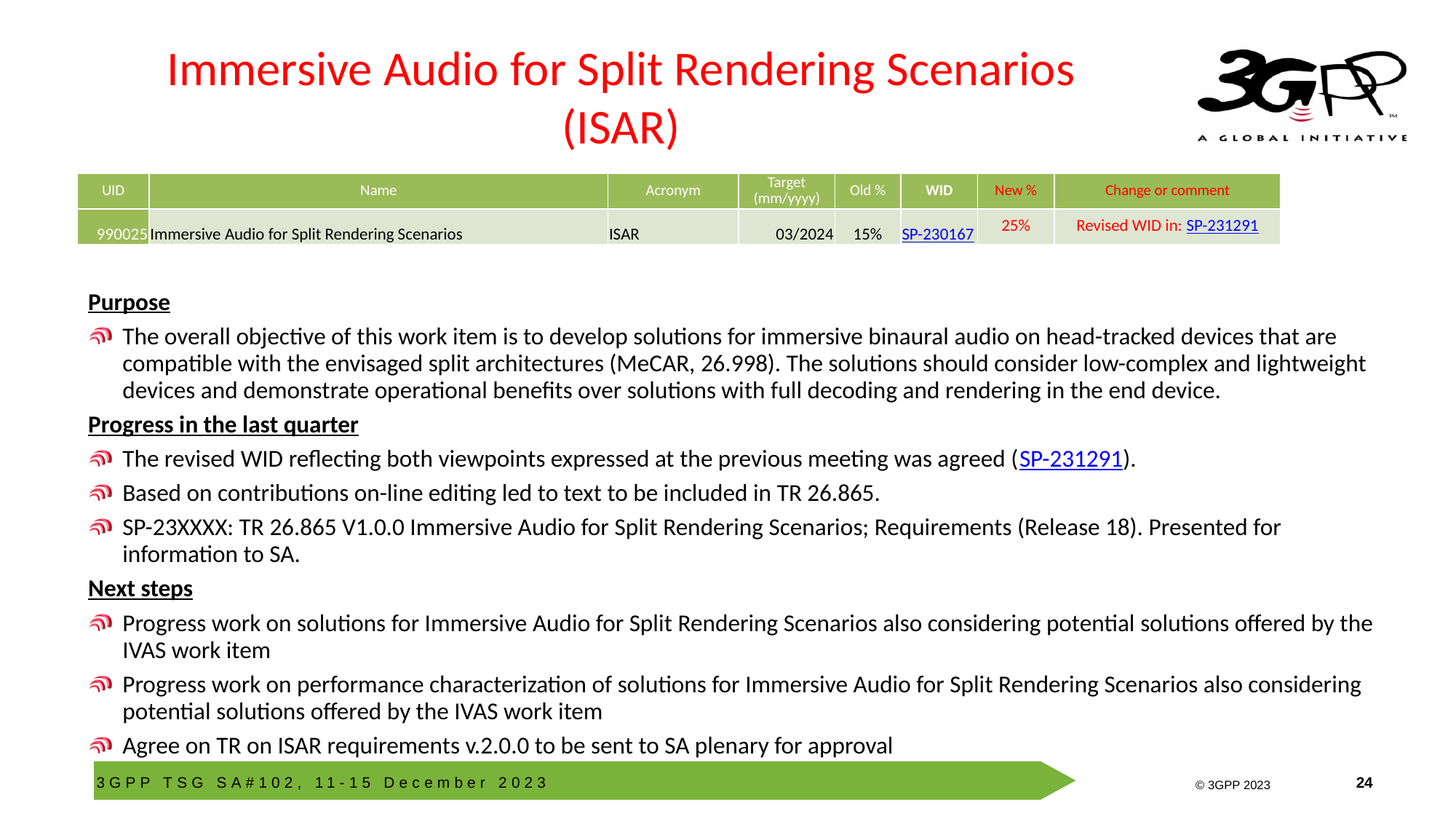

# Immersive Audio for Split Rendering Scenarios (ISAR)
| UID | Name | Acronym | Target (mm/yyyy) | Old % | WID | New % | Change or comment |
| --- | --- | --- | --- | --- | --- | --- | --- |
| 990025 | Immersive Audio for Split Rendering Scenarios | ISAR | 03/2024 | 15% | SP-230167 | 25% | Revised WID in: SP-231291 |
Purpose
The overall objective of this work item is to develop solutions for immersive binaural audio on head-tracked devices that are compatible with the envisaged split architectures (MeCAR, 26.998). The solutions should consider low-complex and lightweight devices and demonstrate operational benefits over solutions with full decoding and rendering in the end device.
Progress in the last quarter
The revised WID reflecting both viewpoints expressed at the previous meeting was agreed (SP-231291).
Based on contributions on-line editing led to text to be included in TR 26.865.
SP-23XXXX: TR 26.865 V1.0.0 Immersive Audio for Split Rendering Scenarios; Requirements (Release 18). Presented for information to SA.
Next steps
Progress work on solutions for Immersive Audio for Split Rendering Scenarios also considering potential solutions offered by the IVAS work item
Progress work on performance characterization of solutions for Immersive Audio for Split Rendering Scenarios also considering potential solutions offered by the IVAS work item
Agree on TR on ISAR requirements v.2.0.0 to be sent to SA plenary for approval